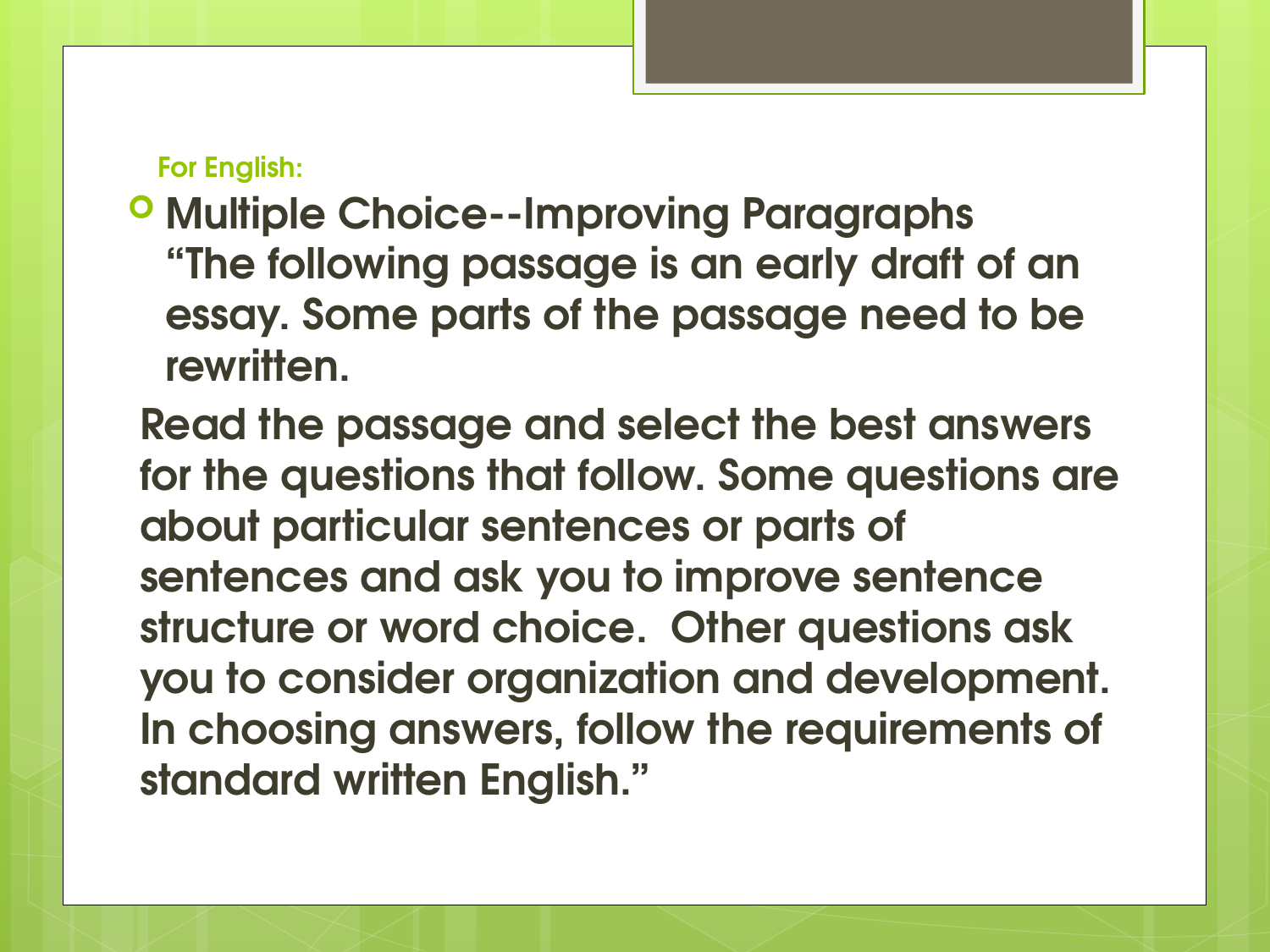

# For English:
Multiple Choice--Improving Paragraphs	“The following passage is an early draft of an essay. Some parts of the passage need to be rewritten.
Read the passage and select the best answers for the questions that follow. Some questions are about particular sentences or parts of sentences and ask you to improve sentence structure or word choice.  Other questions ask you to consider organization and development. In choosing answers, follow the requirements of standard written English.”